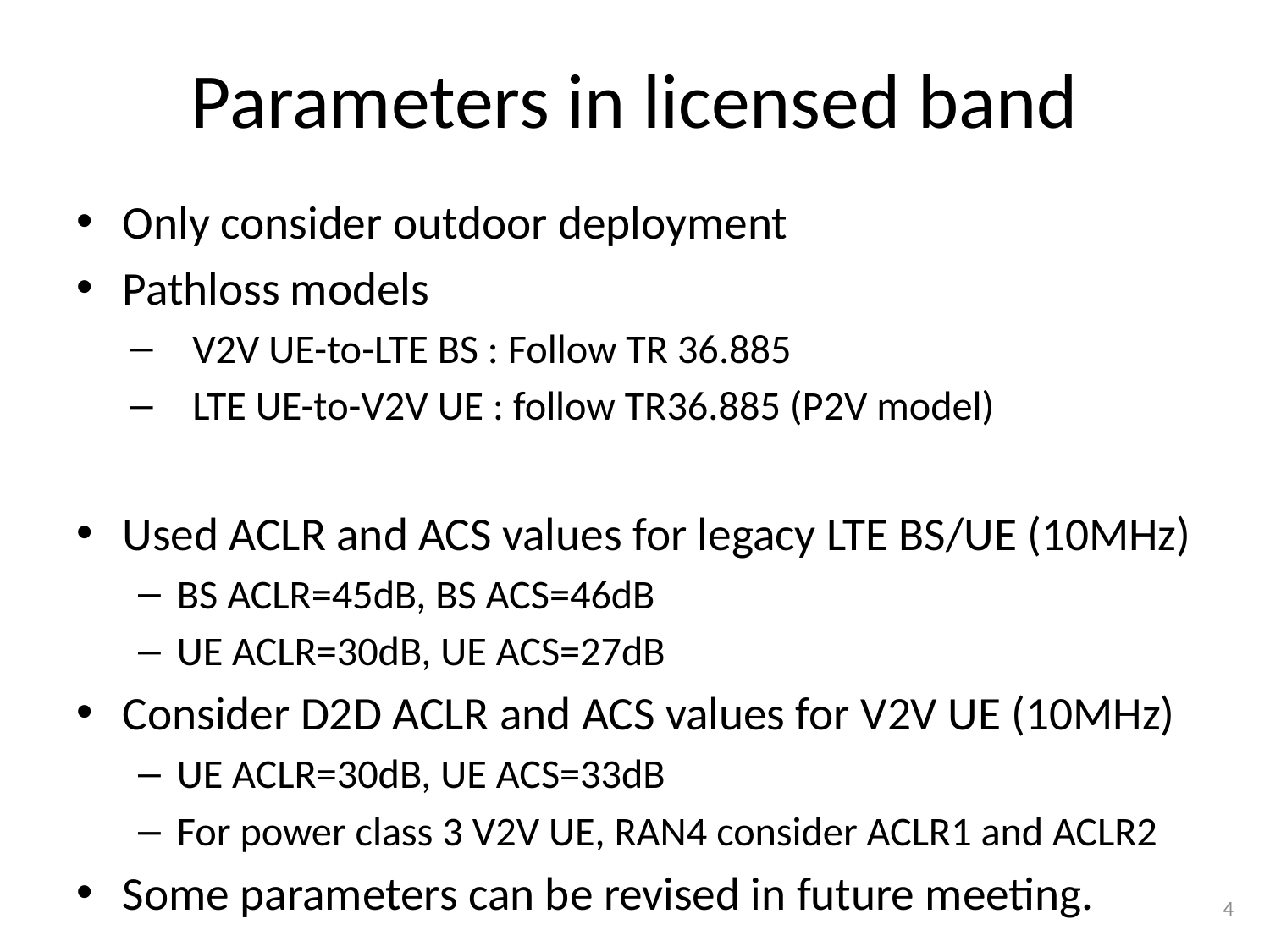

# Parameters in licensed band
Only consider outdoor deployment
Pathloss models
V2V UE-to-LTE BS : Follow TR 36.885
LTE UE-to-V2V UE : follow TR36.885 (P2V model)

Used ACLR and ACS values for legacy LTE BS/UE (10MHz)
BS ACLR=45dB, BS ACS=46dB
UE ACLR=30dB, UE ACS=27dB
Consider D2D ACLR and ACS values for V2V UE (10MHz)
UE ACLR=30dB, UE ACS=33dB
For power class 3 V2V UE, RAN4 consider ACLR1 and ACLR2
Some parameters can be revised in future meeting.

4